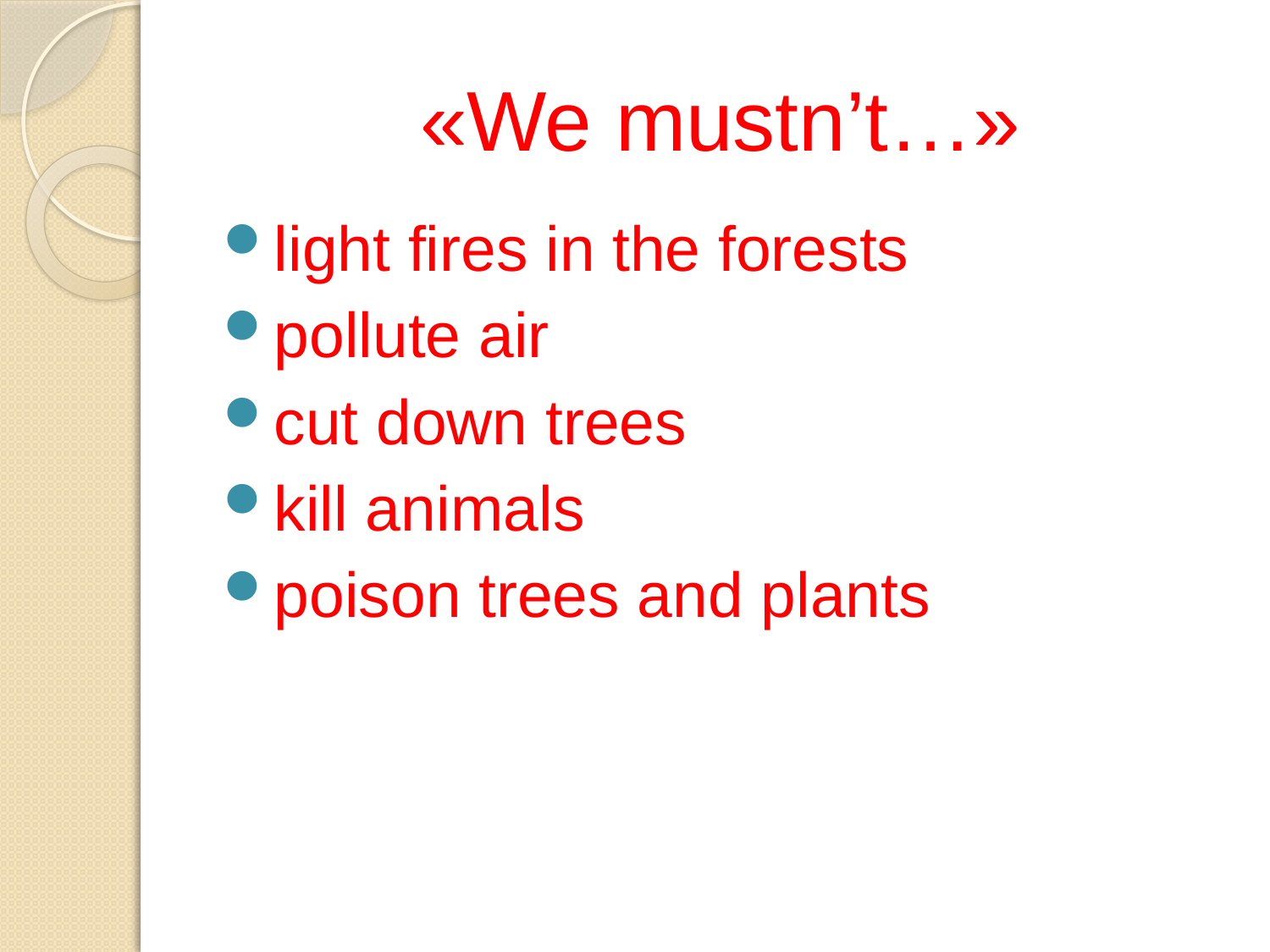

# «We mustn’t…»
light fires in the forests
pollute air
cut down trees
kill animals
poison trees and plants